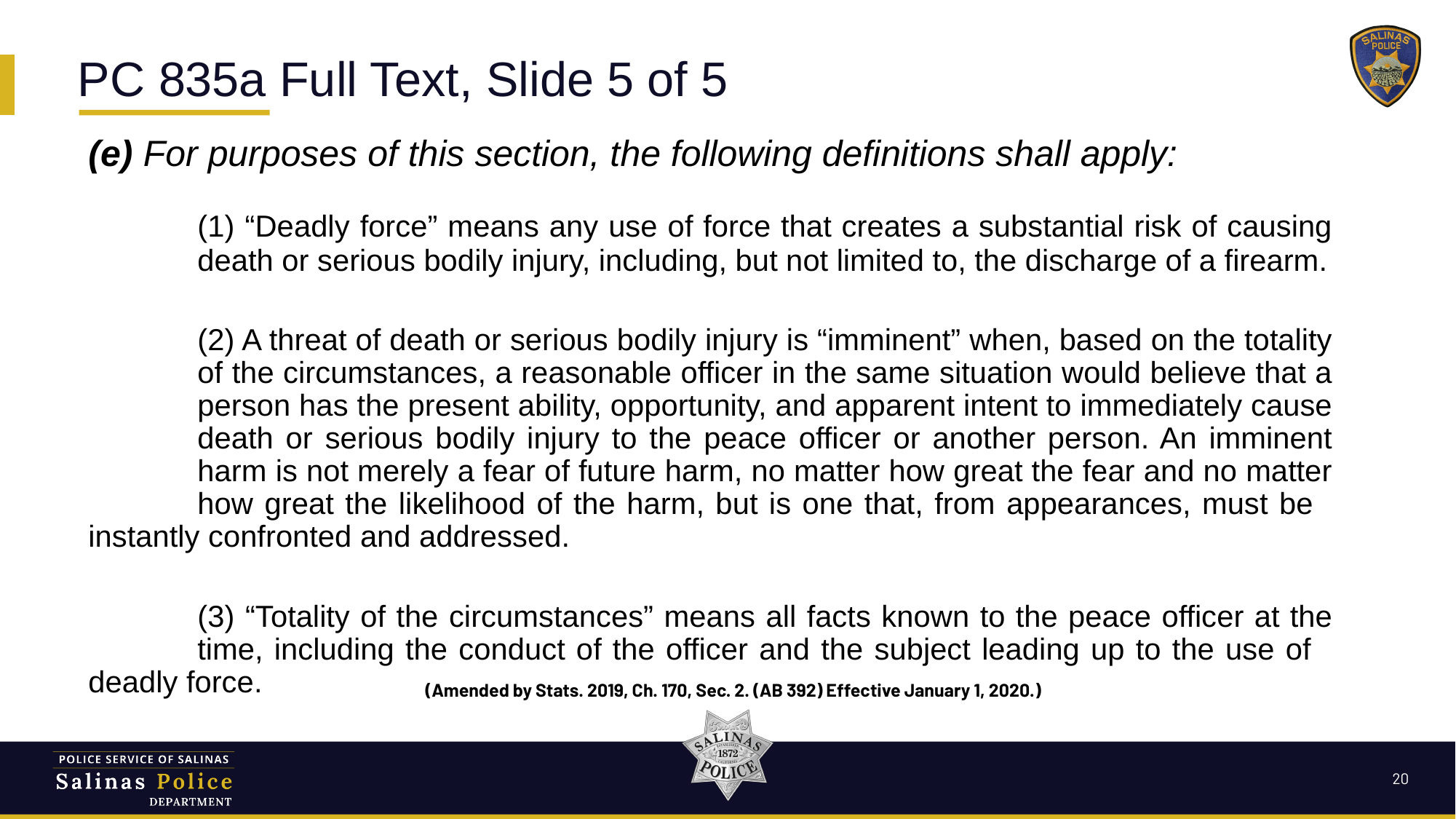

PC 835a Full Text, Slide 5 of 5
(e) For purposes of this section, the following definitions shall apply:
	(1) “Deadly force” means any use of force that creates a substantial risk of causing 	death or serious bodily injury, including, but not limited to, the discharge of a firearm.

	(2) A threat of death or serious bodily injury is “imminent” when, based on the totality 	of the circumstances, a reasonable officer in the same situation would believe that a 	person has the present ability, opportunity, and apparent intent to immediately cause 	death or serious bodily injury to the peace officer or another person. An imminent 	harm is not merely a fear of future harm, no matter how great the fear and no matter 	how great the likelihood of the harm, but is one that, from appearances, must be 	instantly confronted and addressed.

	(3) “Totality of the circumstances” means all facts known to the peace officer at the 	time, including the conduct of the officer and the subject leading up to the use of 	deadly force.

(Amended by Stats. 2019, Ch. 170, Sec. 2. (AB 392) Effective January 1, 2020.)